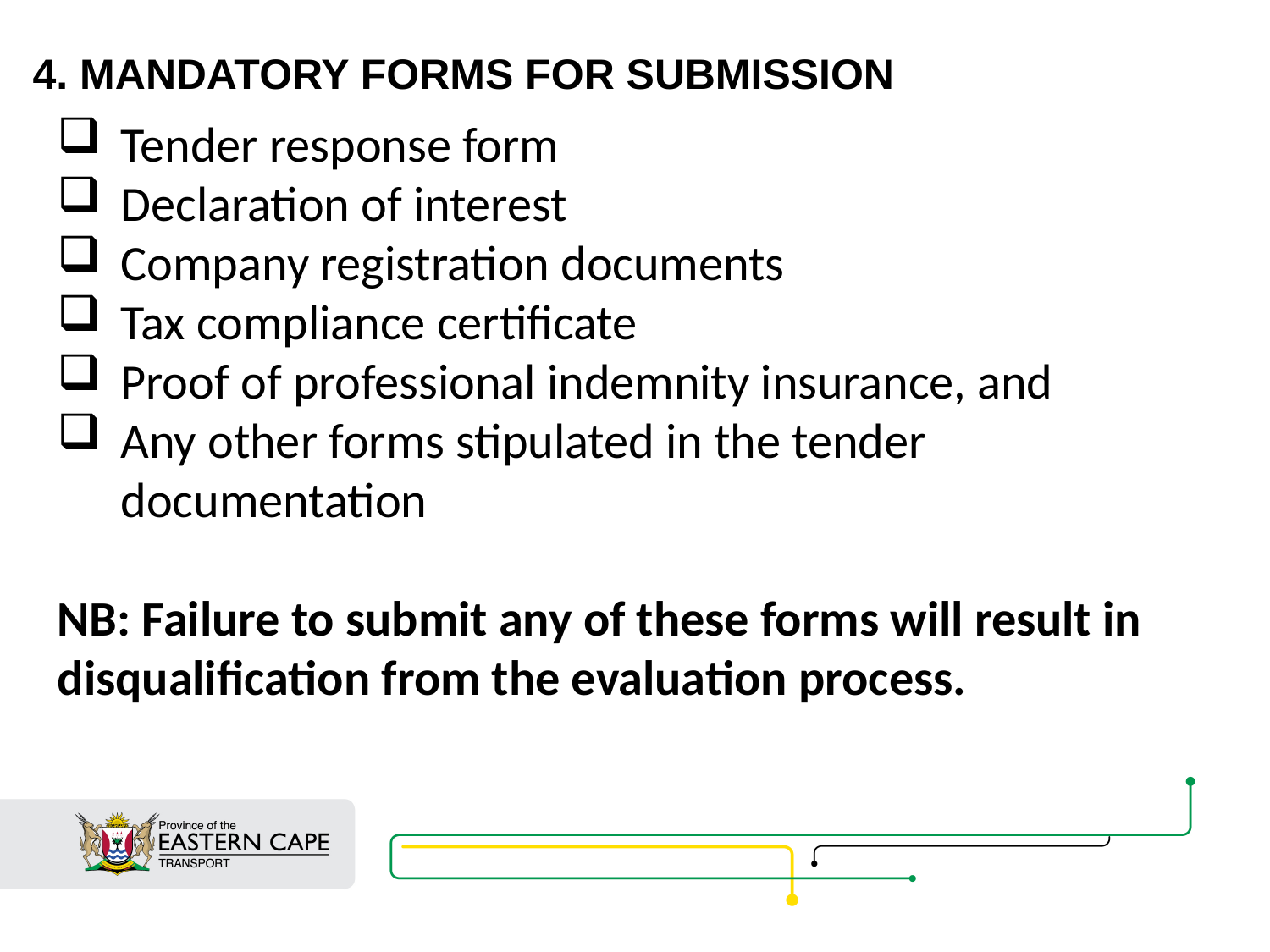

4. MANDATORY FORMS FOR SUBMISSION
Tender response form
Declaration of interest
Company registration documents
Tax compliance certificate
Proof of professional indemnity insurance, and
Any other forms stipulated in the tender documentation

NB: Failure to submit any of these forms will result in disqualification from the evaluation process.